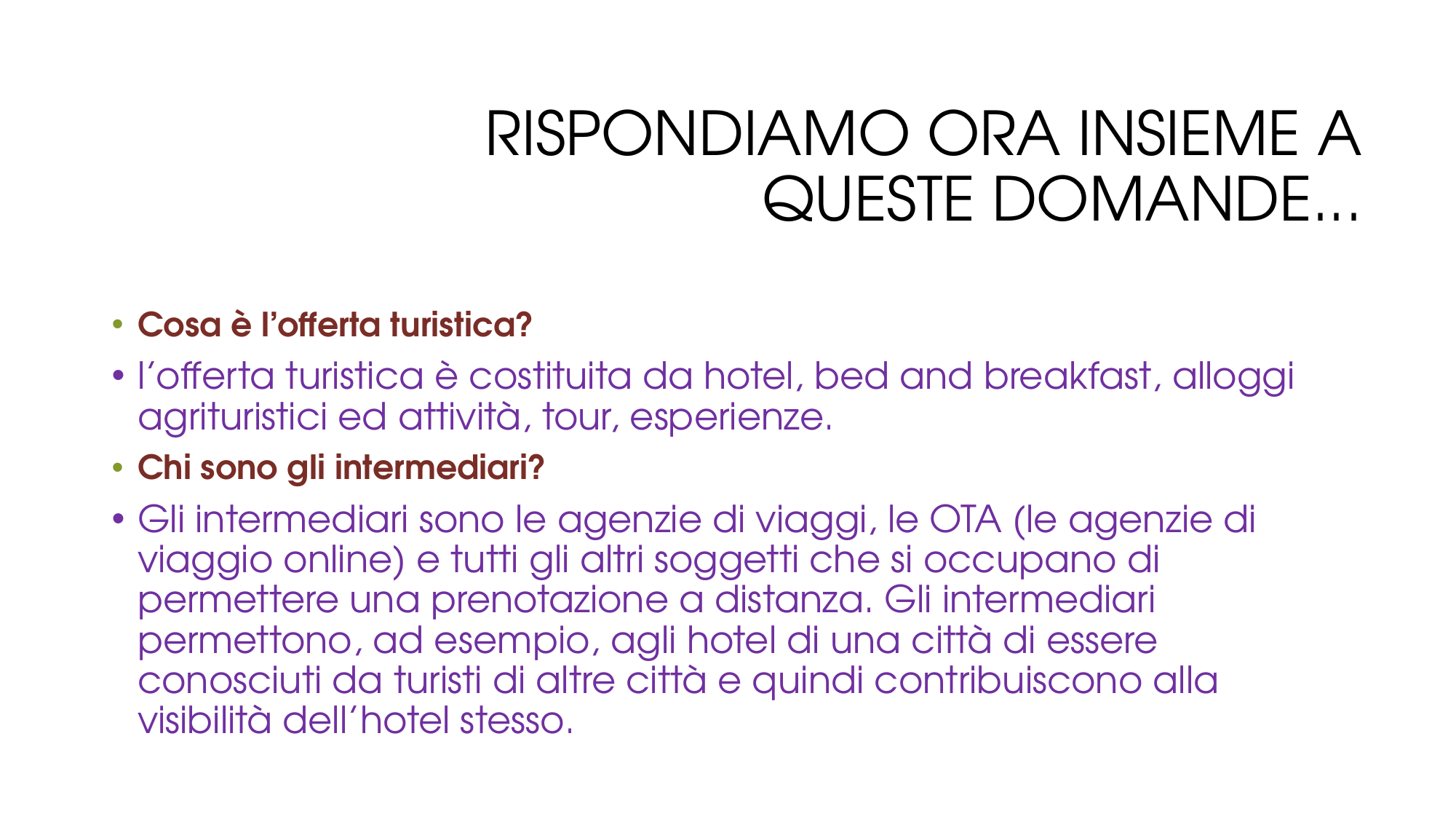

# Rispondiamo ora insieme a queste domande...
Cosa è l’offerta turistica?
l’offerta turistica è costituita da hotel, bed and breakfast, alloggi agrituristici ed attività, tour, esperienze.
Chi sono gli intermediari?
Gli intermediari sono le agenzie di viaggi, le OTA (le agenzie di viaggio online) e tutti gli altri soggetti che si occupano di permettere una prenotazione a distanza. Gli intermediari permettono, ad esempio, agli hotel di una città di essere conosciuti da turisti di altre città e quindi contribuiscono alla visibilità dell’hotel stesso.